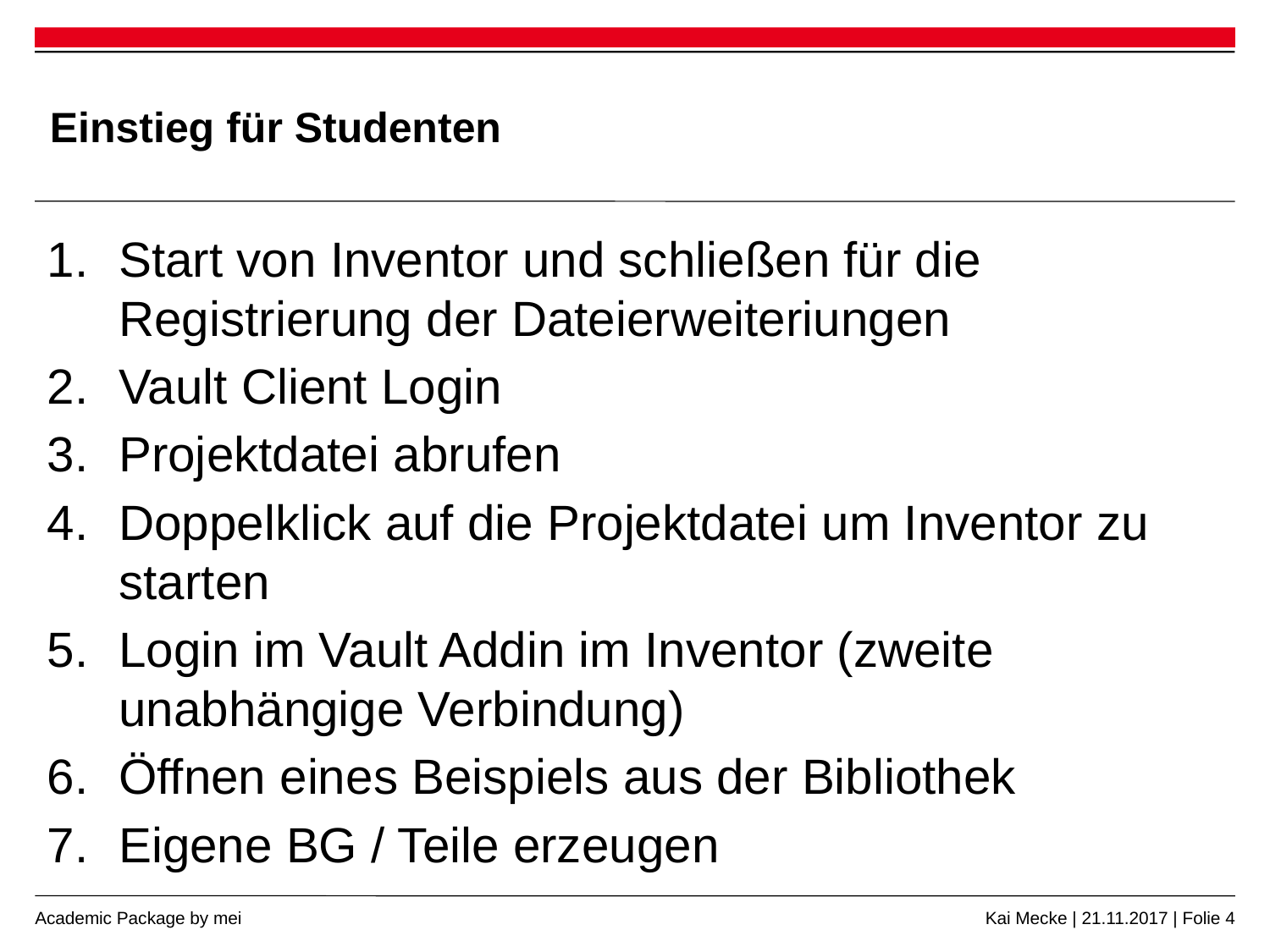

# Einstieg für Studenten
Start von Inventor und schließen für die  Registrierung der Dateierweiteriungen
Vault Client Login
Projektdatei abrufen
Doppelklick auf die Projektdatei um Inventor zu starten
Login im Vault Addin im Inventor (zweite unabhängige Verbindung)
Öffnen eines Beispiels aus der Bibliothek
Eigene BG / Teile erzeugen
Kai Mecke | 21.11.2017 | Folie 4